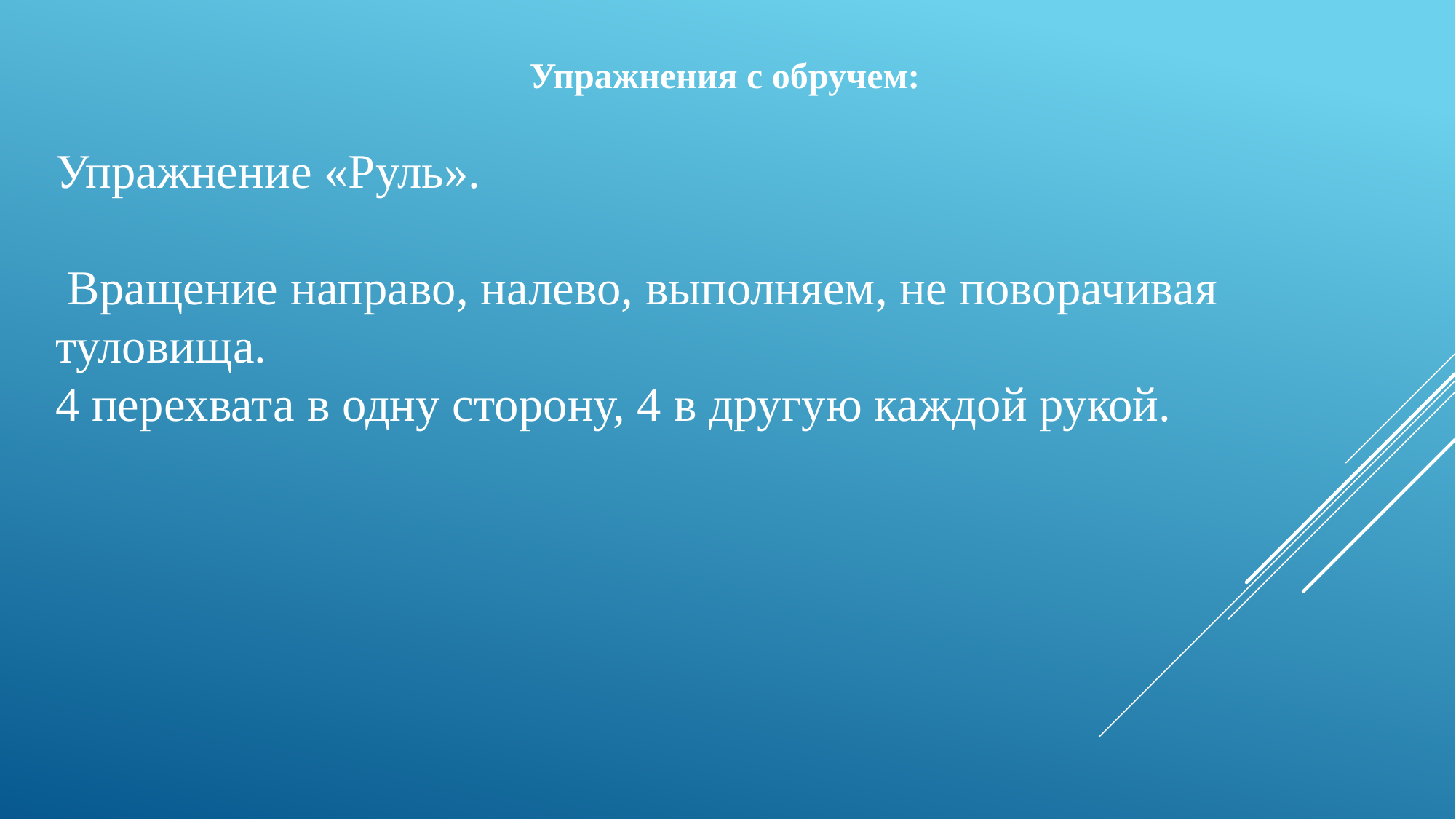

Упражнения с обручем:

Упражнение «Руль».

 Вращение направо, налево, выполняем, не поворачивая туловища.
4 перехвата в одну сторону, 4 в другую каждой рукой.